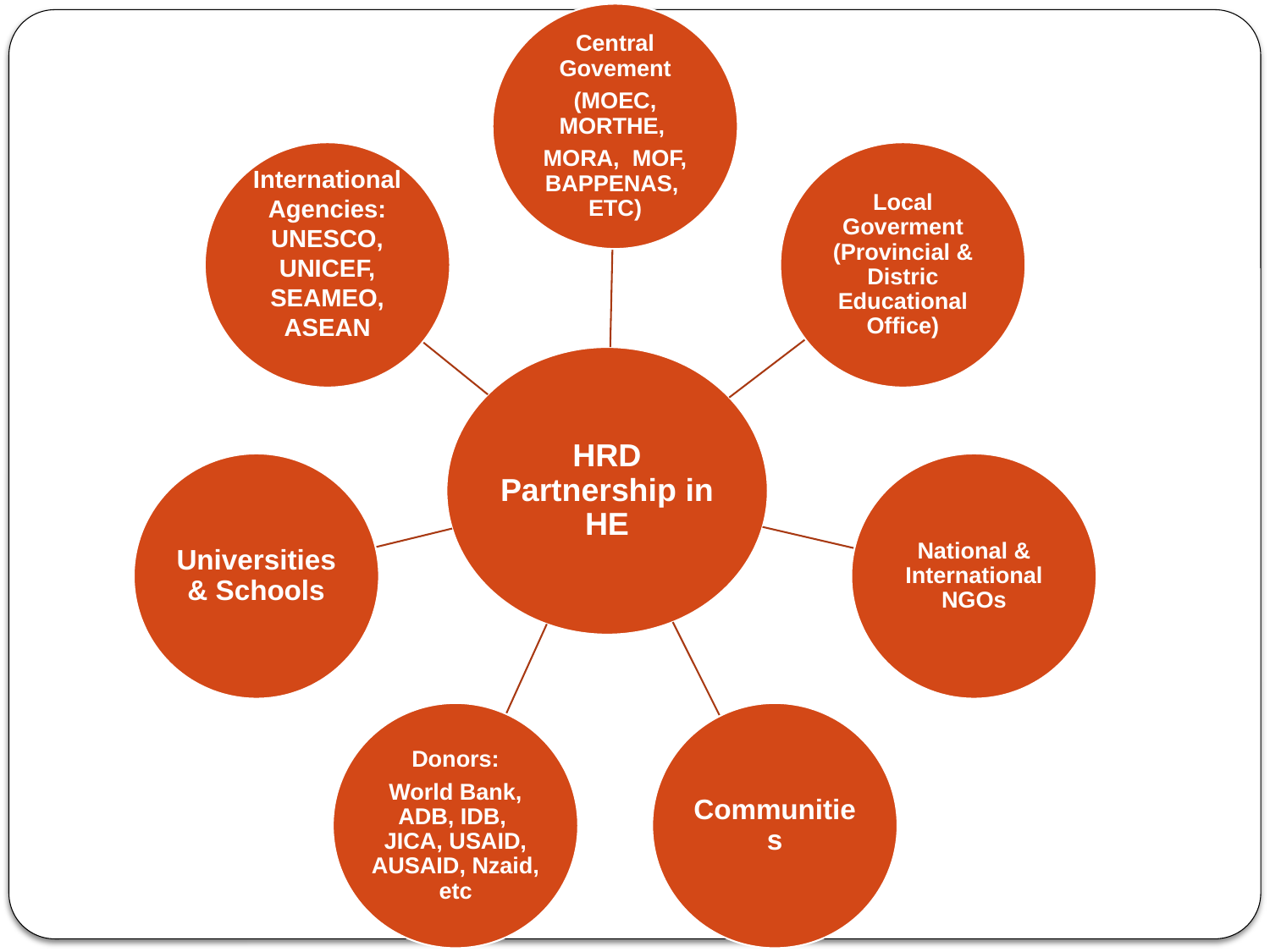

HRD Partnership in HE

Central Govement
(MOEC, MORTHE,
MORA,  MOF, BAPPENAS,  ETC)

Local Goverment (Provincial & Distric Educational Office)

National & International NGOs

Communities

Donors:
World Bank, ADB, IDB,  JICA, USAID, AUSAID, Nzaid, etc

Universities & Schools

International Agencies: UNESCO, UNICEF, SEAMEO, ASEAN